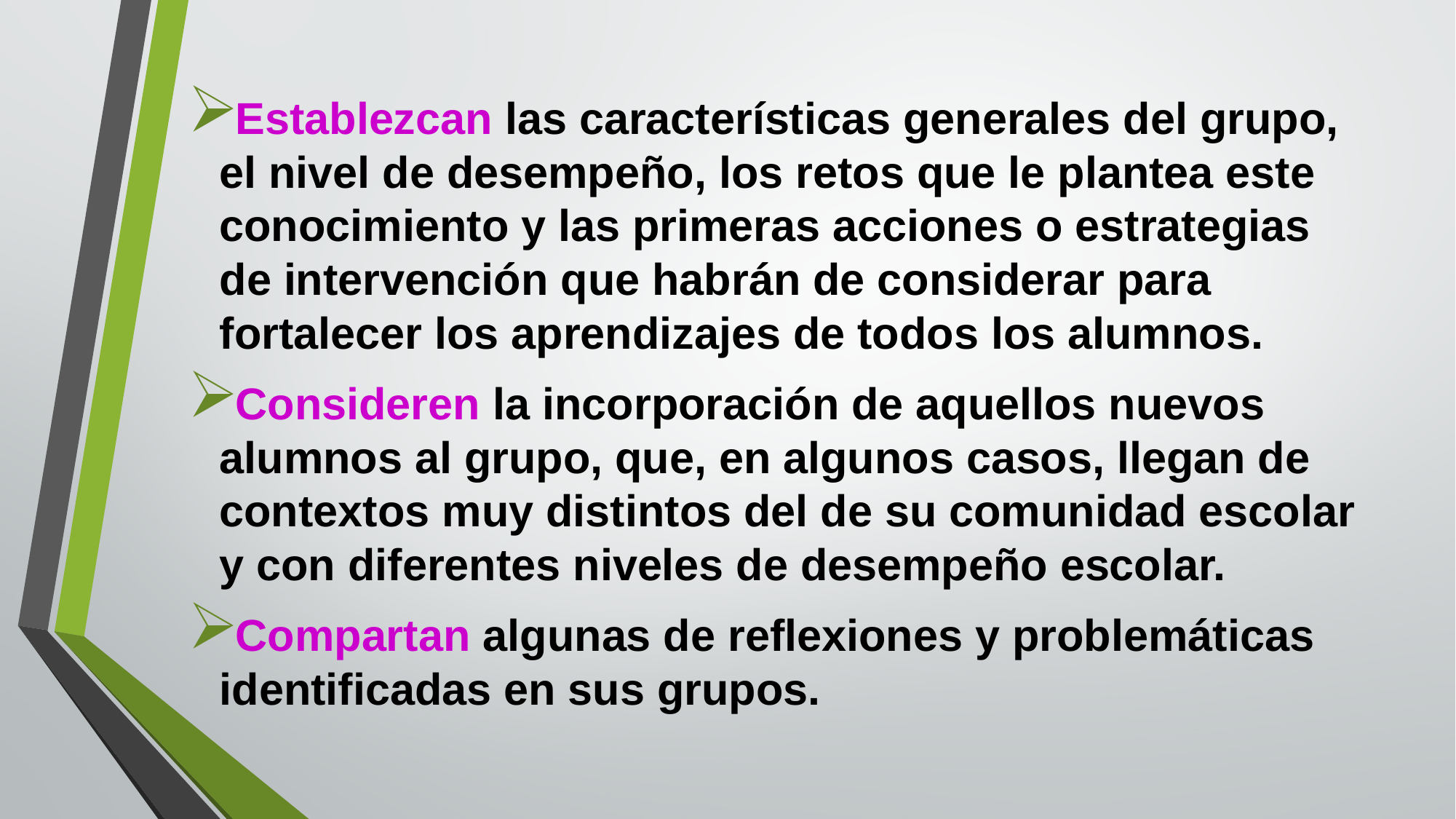

Establezcan las características generales del grupo, el nivel de desempeño, los retos que le plantea este conocimiento y las primeras acciones o estrategias de intervención que habrán de considerar para fortalecer los aprendizajes de todos los alumnos.
Consideren la incorporación de aquellos nuevos alumnos al grupo, que, en algunos casos, llegan de contextos muy distintos del de su comunidad escolar y con diferentes niveles de desempeño escolar.
Compartan algunas de reflexiones y problemáticas identificadas en sus grupos.